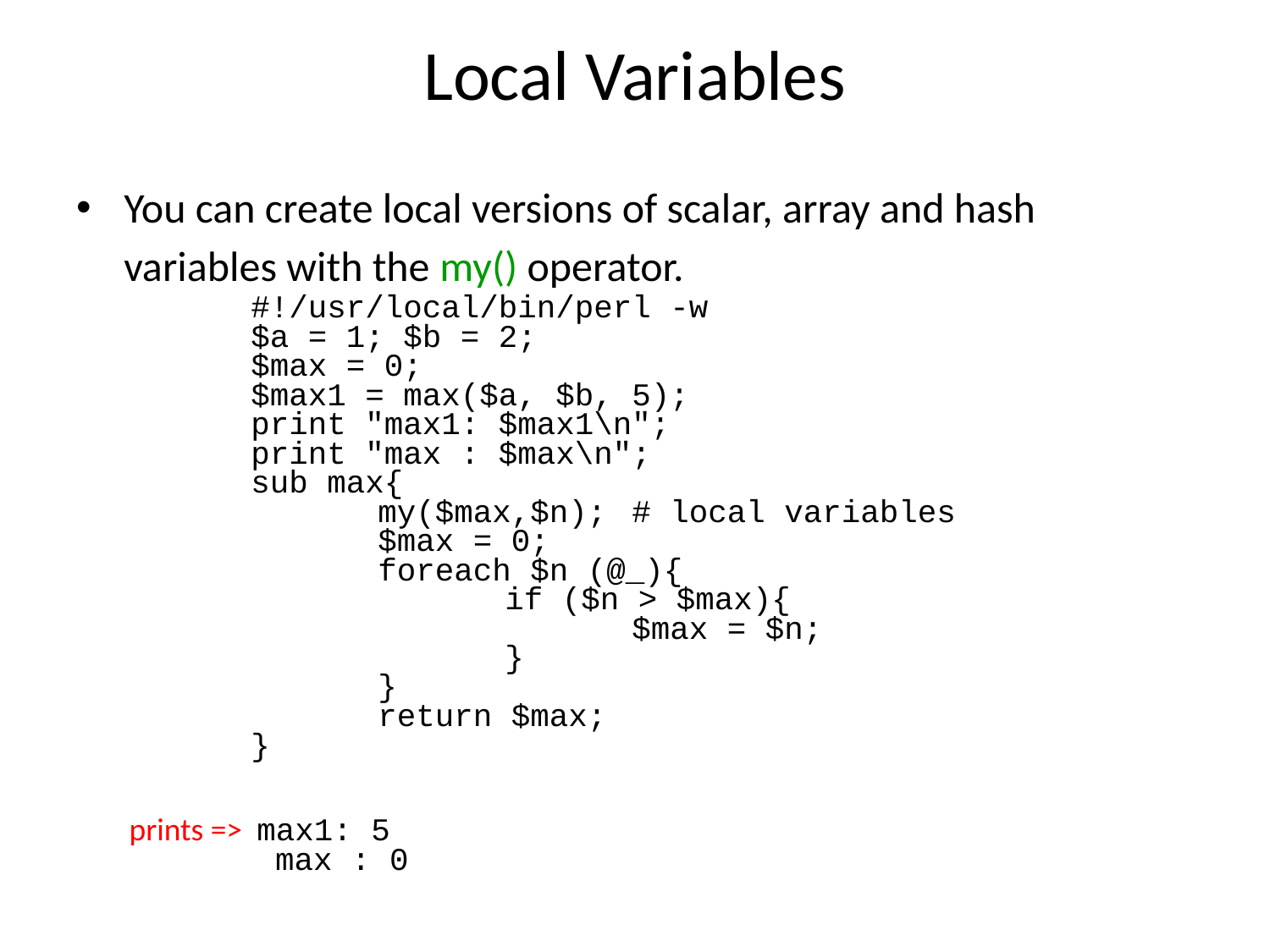

# Local Variables
You can create local versions of scalar, array and hash variables with the my() operator.
		#!/usr/local/bin/perl -w
		$a = 1; $b = 2;
		$max = 0;
		$max1 = max($a, $b, 5);
		print "max1: $max1\n";
		print "max : $max\n";
		sub max{
			my($max,$n);	# local variables
			$max = 0;
			foreach $n (@_){
				if ($n > $max){
					$max = $n;
				}
			}
			return $max;
		}
prints =>  max1: 5
	 max : 0